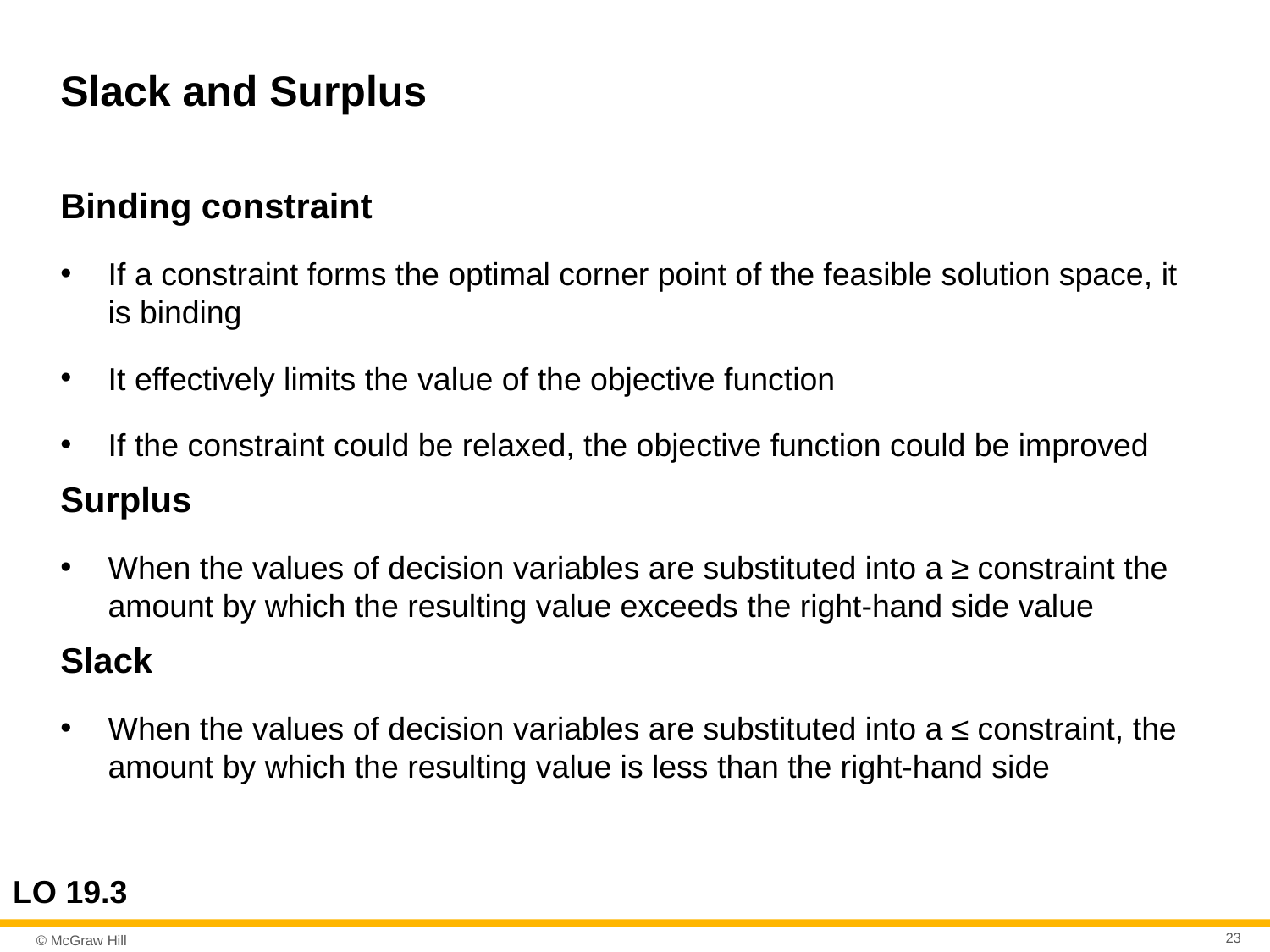

# Slack and Surplus
Binding constraint
If a constraint forms the optimal corner point of the feasible solution space, it is binding
It effectively limits the value of the objective function
If the constraint could be relaxed, the objective function could be improved
Surplus
When the values of decision variables are substituted into a ≥ constraint the amount by which the resulting value exceeds the right-hand side value
Slack
When the values of decision variables are substituted into a ≤ constraint, the amount by which the resulting value is less than the right-hand side
LO 19.3